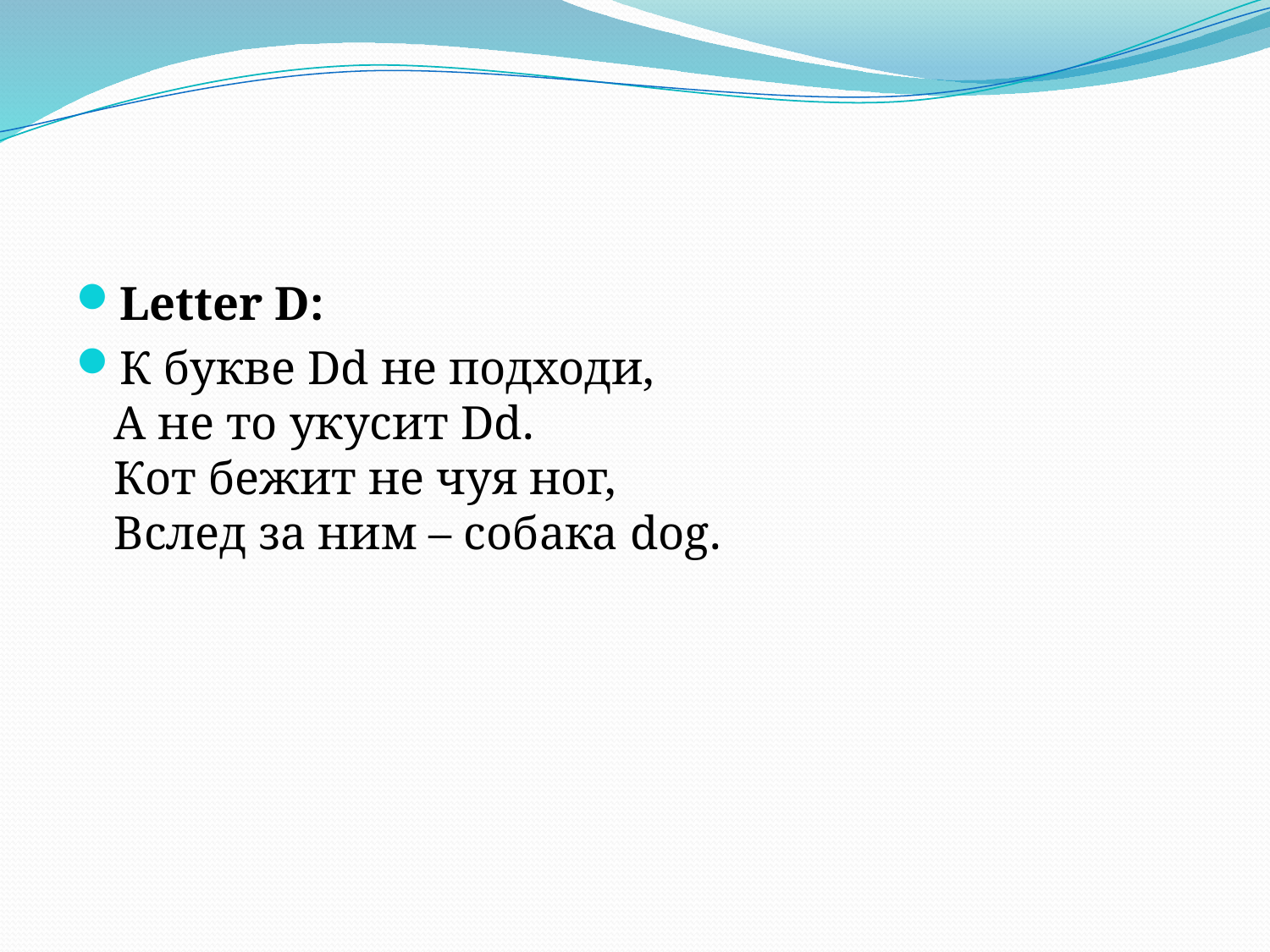

#
Letter D:
К букве Dd не подходи,
А не то укусит Dd.
Кот бежит не чуя ног,
Вслед за ним – собака dog.